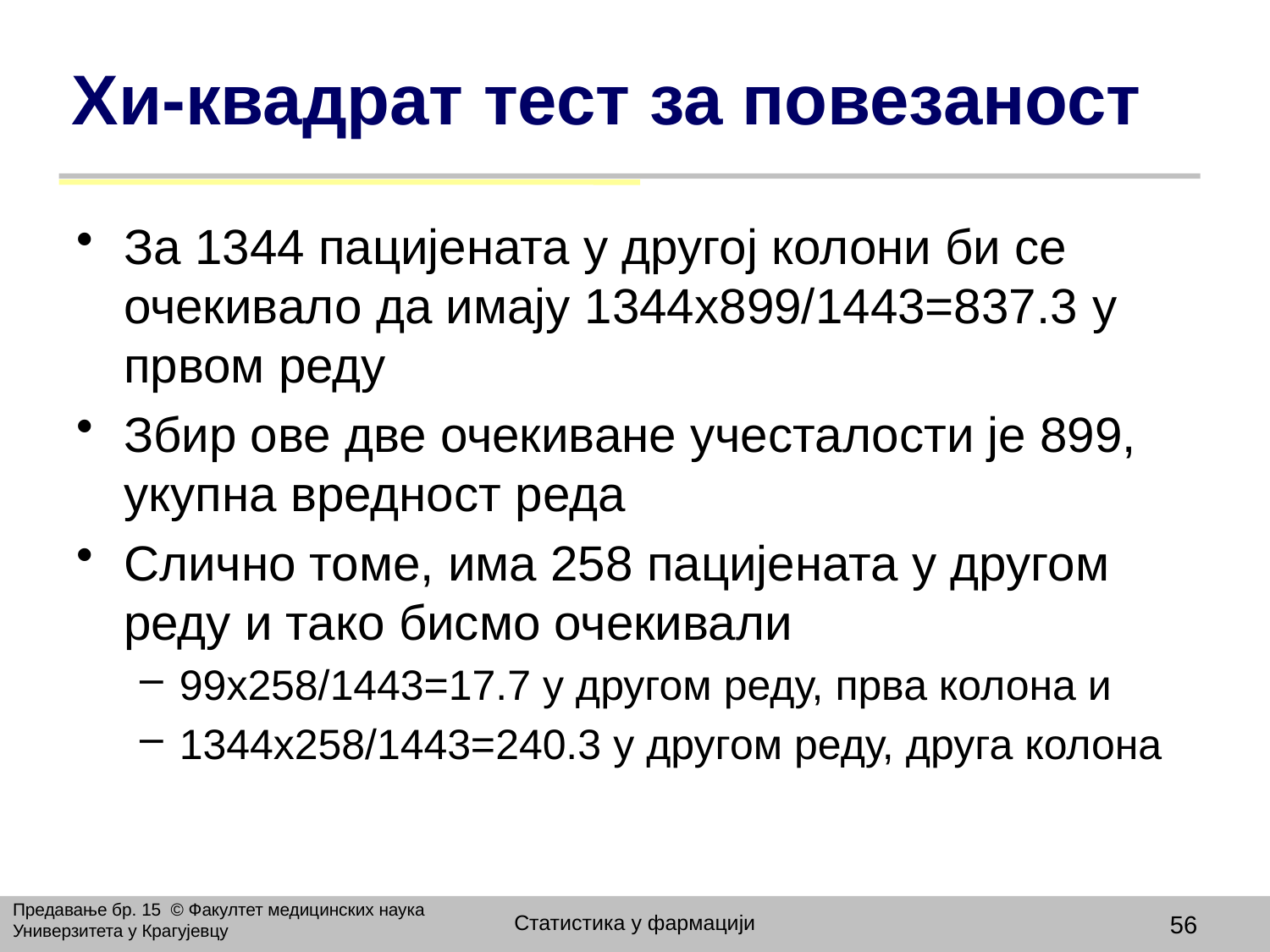

# Хи-квадрат тест за повезаност
За 1344 пацијената у другој колони би се очекивало да имају 1344x899/1443=837.3 у првом реду
Збир ове две очекиване учесталости је 899, укупна вредност реда
Слично томе, има 258 пацијената у другом реду и тако бисмо очекивали
99x258/1443=17.7 у другом реду, прва колона и
1344x258/1443=240.3 у другом реду, друга колона
Предавање бр. 15  © Факултет медицинских наука Универзитета у Крагујевцу
Статистика у фармацији
56